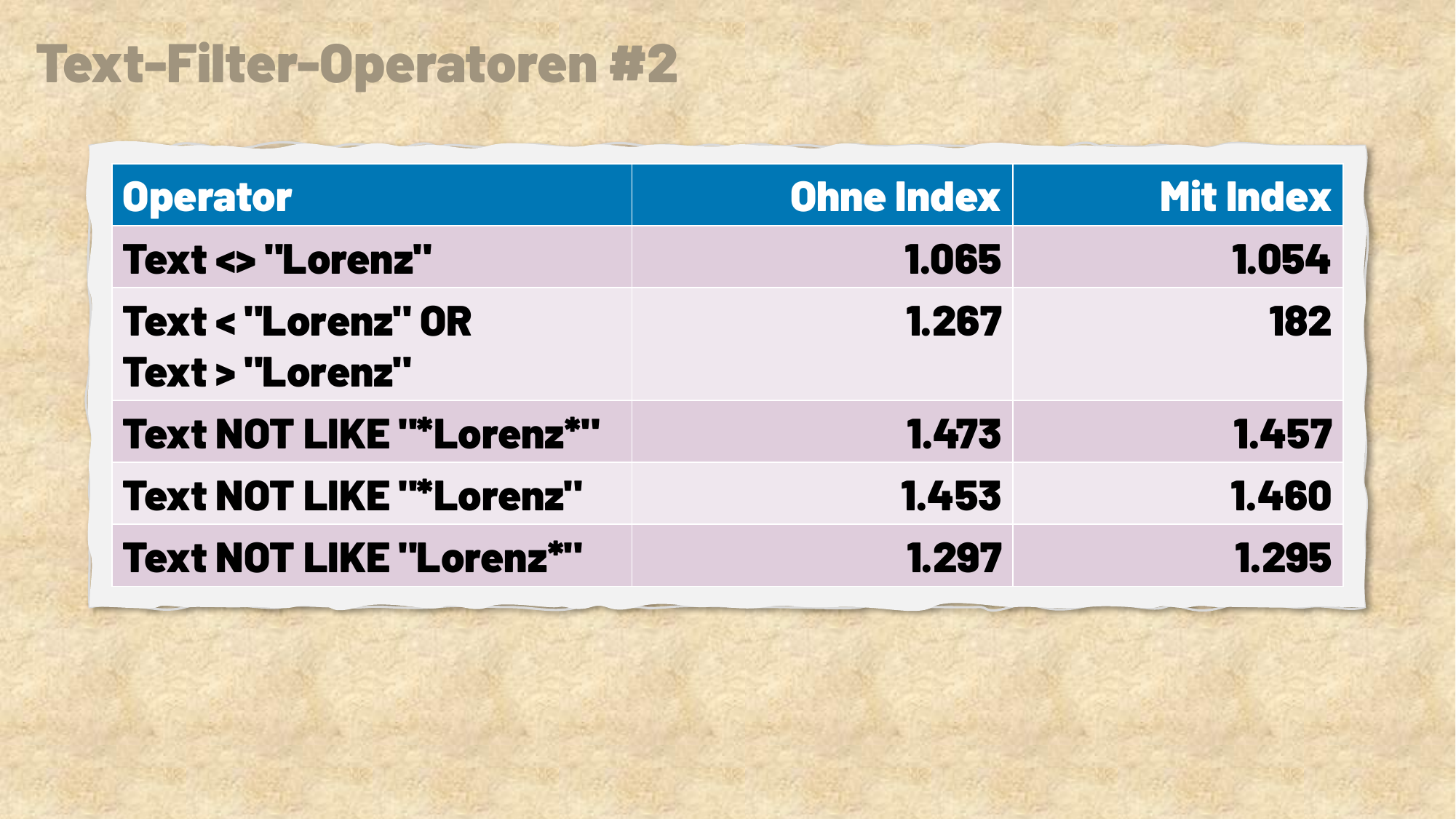

# Text-Filter-Operatoren #2

| Operator | Ohne Index | Mit Index |
| --- | --- | --- |
| Text <> "Lorenz" | 1.065 | 1.054 |
| Text < "Lorenz" OR Text > "Lorenz" | 1.267 | 182 |
| Text NOT LIKE "\*Lorenz\*" | 1.473 | 1.457 |
| Text NOT LIKE "\*Lorenz" | 1.453 | 1.460 |
| Text NOT LIKE "Lorenz\*" | 1.297 | 1.295 |